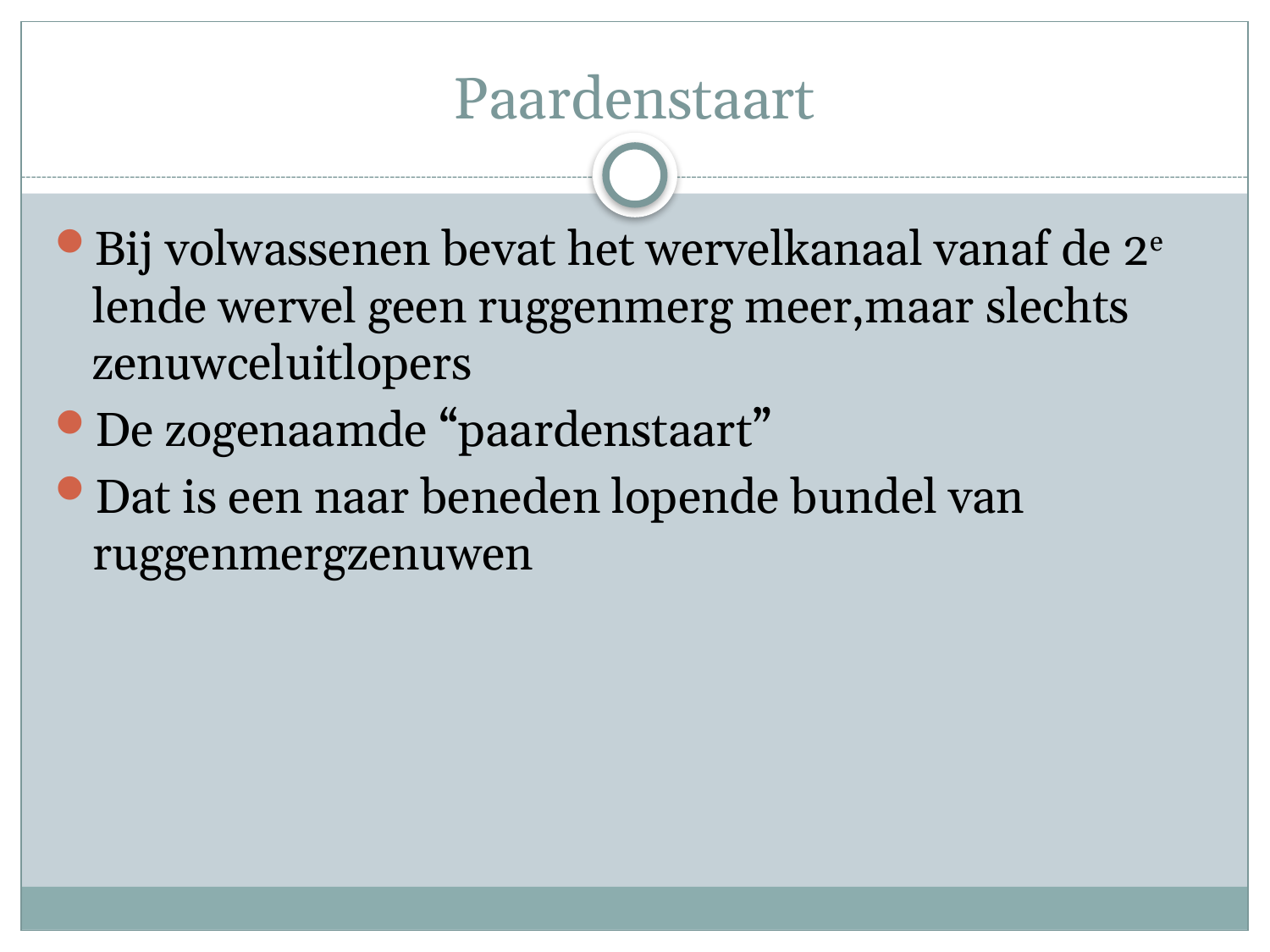

Paardenstaart
Bij volwassenen bevat het wervelkanaal vanaf de 2e lende wervel geen ruggenmerg meer,maar slechts zenuwceluitlopers
De zogenaamde “paardenstaart”
Dat is een naar beneden lopende bundel van ruggenmergzenuwen